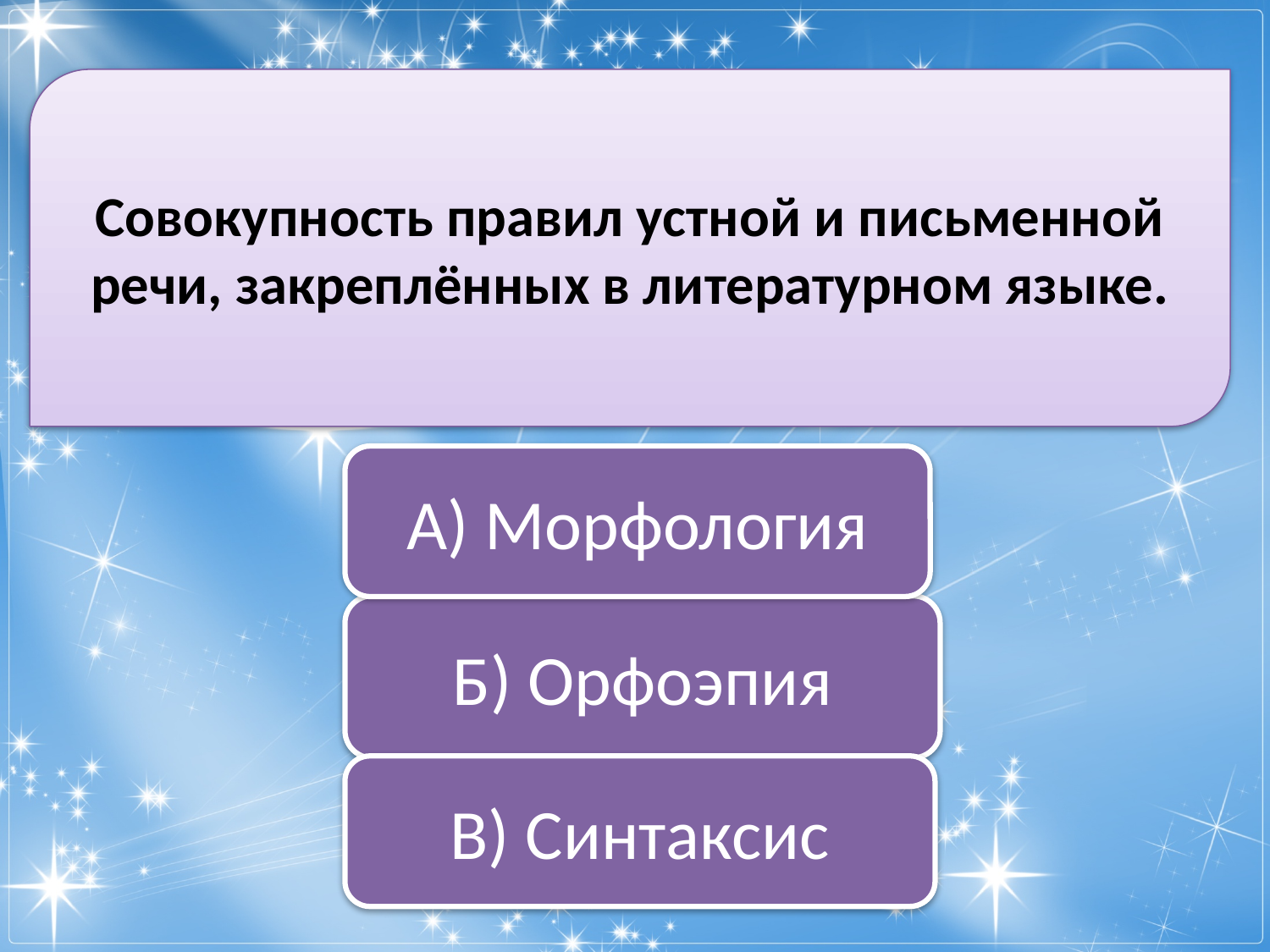

Совокупность правил устной и письменной речи, закреплённых в литературном языке.
А) Морфология
Б) Орфоэпия
В) Синтаксис